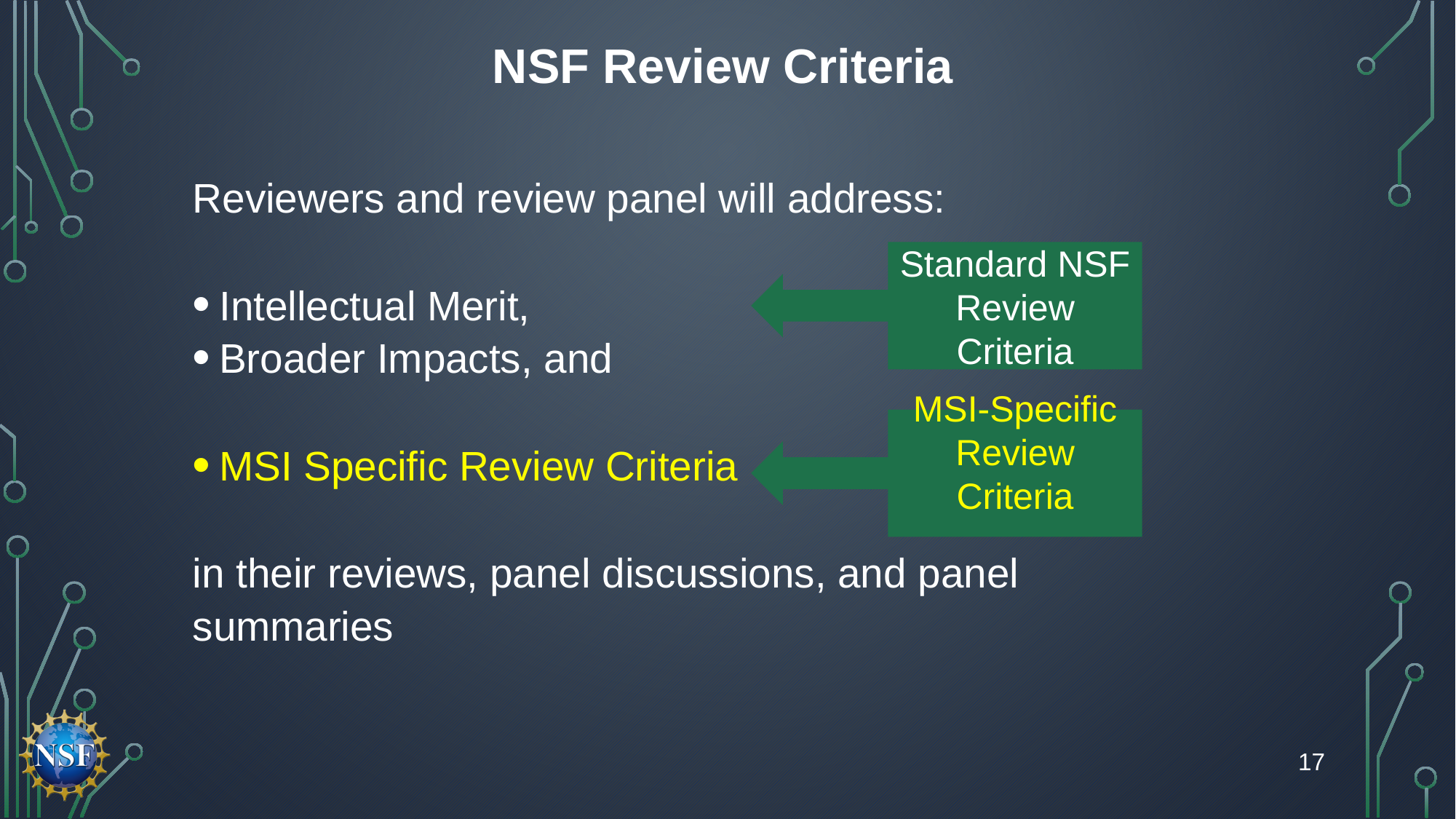

NSF Review Criteria
Reviewers and review panel will address:

Intellectual Merit,
Broader Impacts, and

MSI Specific Review Criteria

in their reviews, panel discussions, and panel summaries
Standard NSF Review Criteria
MSI-Specific Review Criteria

17